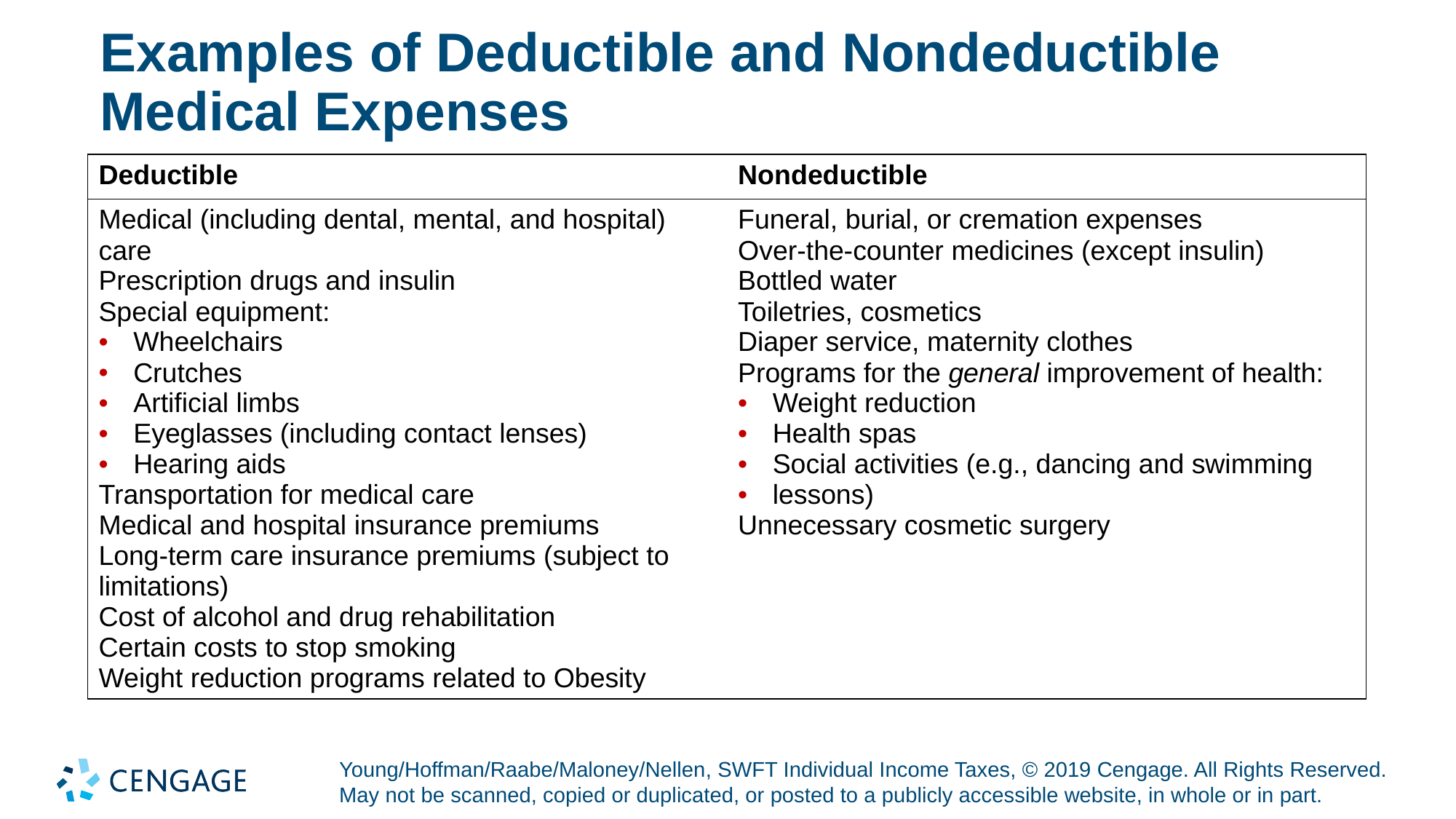

# Examples of Deductible and Nondeductible Medical Expenses
| Deductible | Nondeductible |
| --- | --- |
| Medical (including dental, mental, and hospital) care Prescription drugs and insulin Special equipment: Wheelchairs Crutches Artificial limbs Eyeglasses (including contact lenses) Hearing aids Transportation for medical care Medical and hospital insurance premiums Long-term care insurance premiums (subject to limitations) Cost of alcohol and drug rehabilitation Certain costs to stop smoking Weight reduction programs related to Obesity | Funeral, burial, or cremation expenses Over-the-counter medicines (except insulin) Bottled water Toiletries, cosmetics Diaper service, maternity clothes Programs for the general improvement of health: Weight reduction Health spas Social activities (e.g., dancing and swimming lessons) Unnecessary cosmetic surgery |